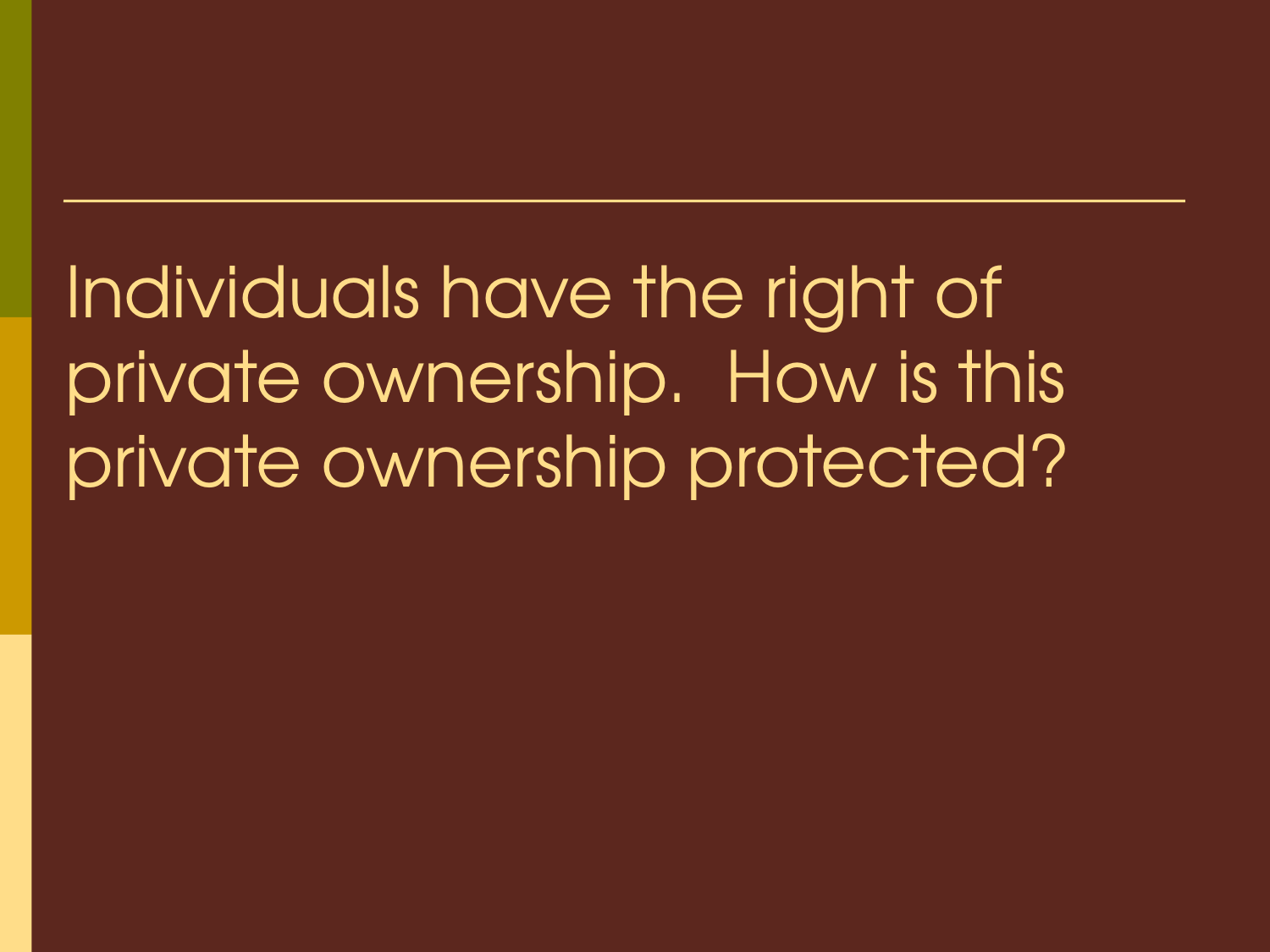

# Individuals have the right of private ownership.  How is this private ownership protected?